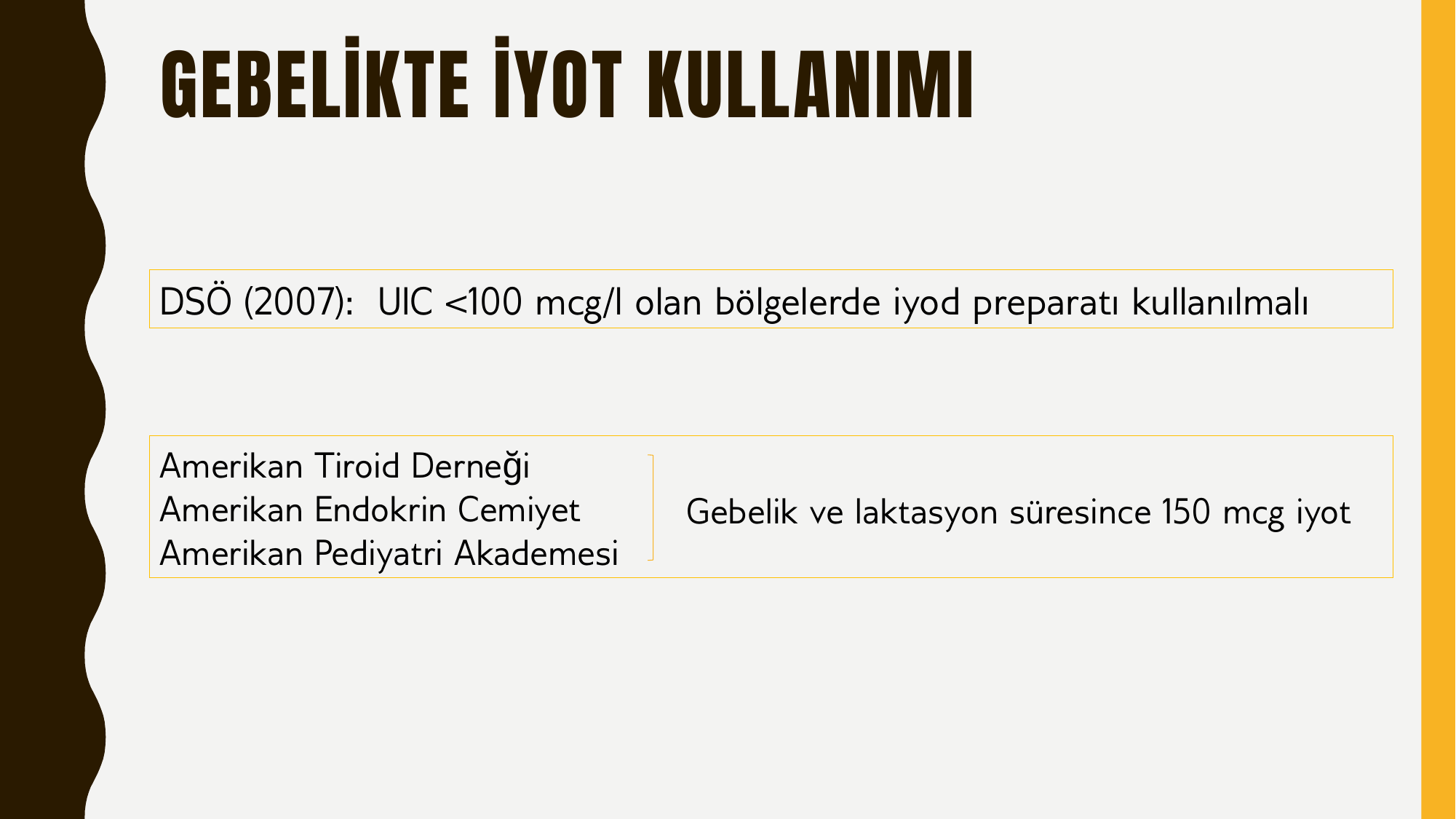

# Gebelikte İyot kullanımı
DSÖ (2007):  UIC <100 mcg/l olan bölgelerde iyod preparatı kullanılmalı
Amerikan Tiroid Derneği
Amerikan Endokrin Cemiyet
Amerikan Pediyatri Akademesi

Gebelik ve laktasyon süresince 150 mcg iyot